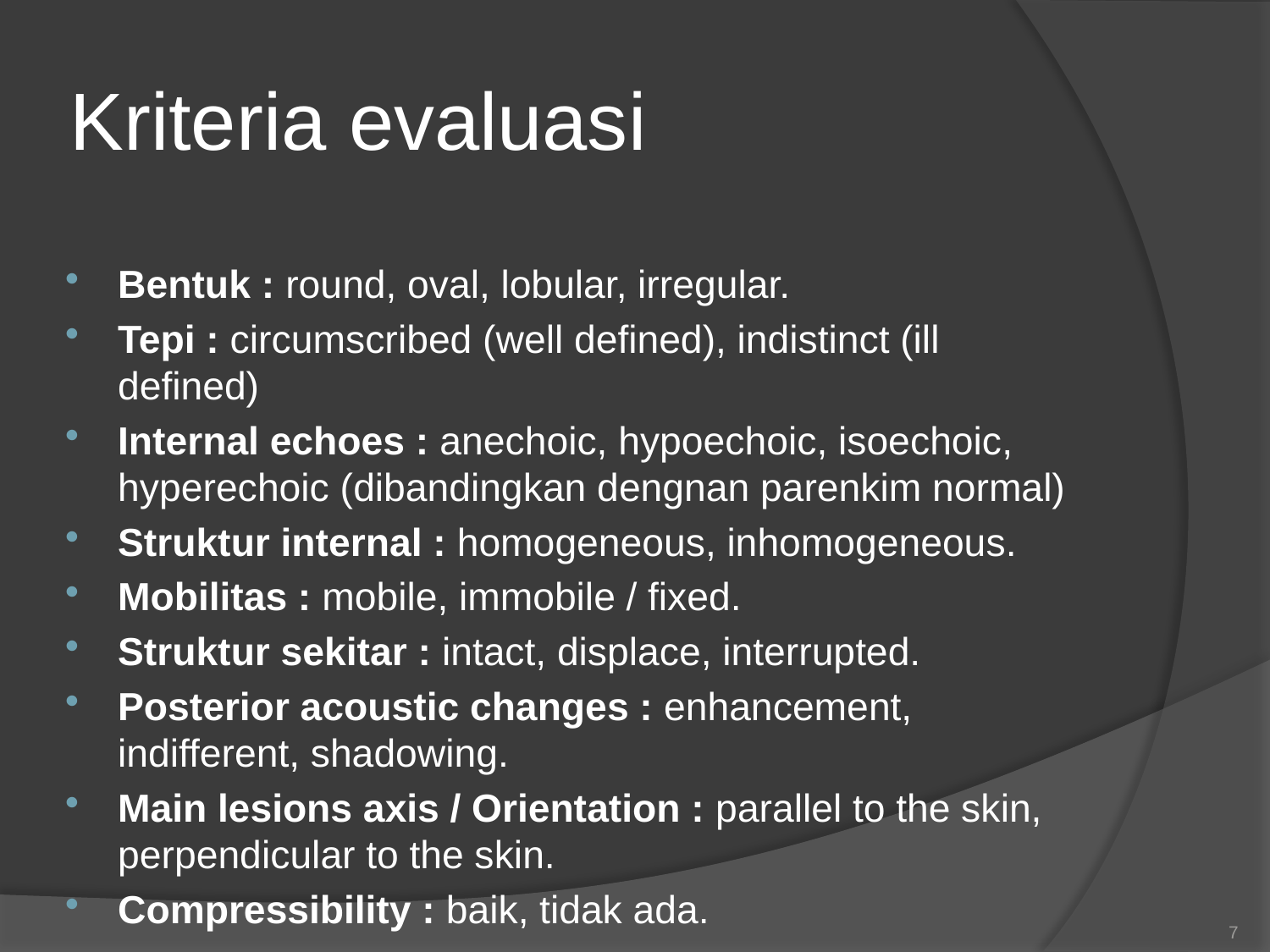

# Kriteria evaluasi

Bentuk : round, oval, lobular, irregular.
Tepi : circumscribed (well defined), indistinct (ill defined)
Internal echoes : anechoic, hypoechoic, isoechoic, hyperechoic (dibandingkan dengnan parenkim normal)
Struktur internal : homogeneous, inhomogeneous.
Mobilitas : mobile, immobile / fixed.
Struktur sekitar : intact, displace, interrupted.
Posterior acoustic changes : enhancement, indifferent, shadowing.
Main lesions axis / Orientation : parallel to the skin, perpendicular to the skin.
Compressibility : baik, tidak ada.

7